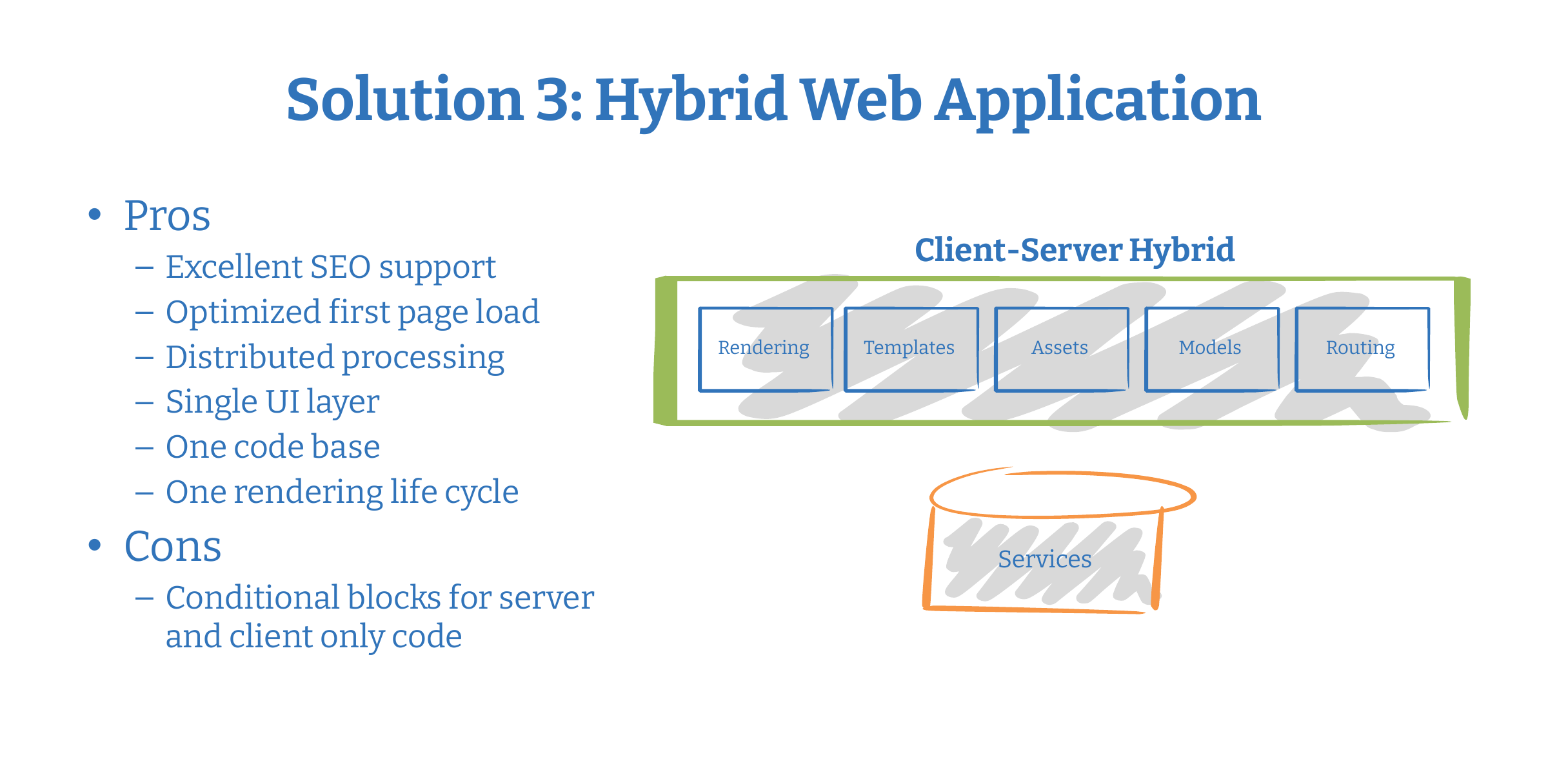

# Solution 3: Hybrid Web Application
Pros
Excellent SEO support
Optimized first page load
Distributed processing
Single UI layer
One code base
One rendering life cycle
Cons
Conditional blocks for server and client only code
Client-Server Hybrid

Rendering
Templates
Assets
Models
Routing

Services